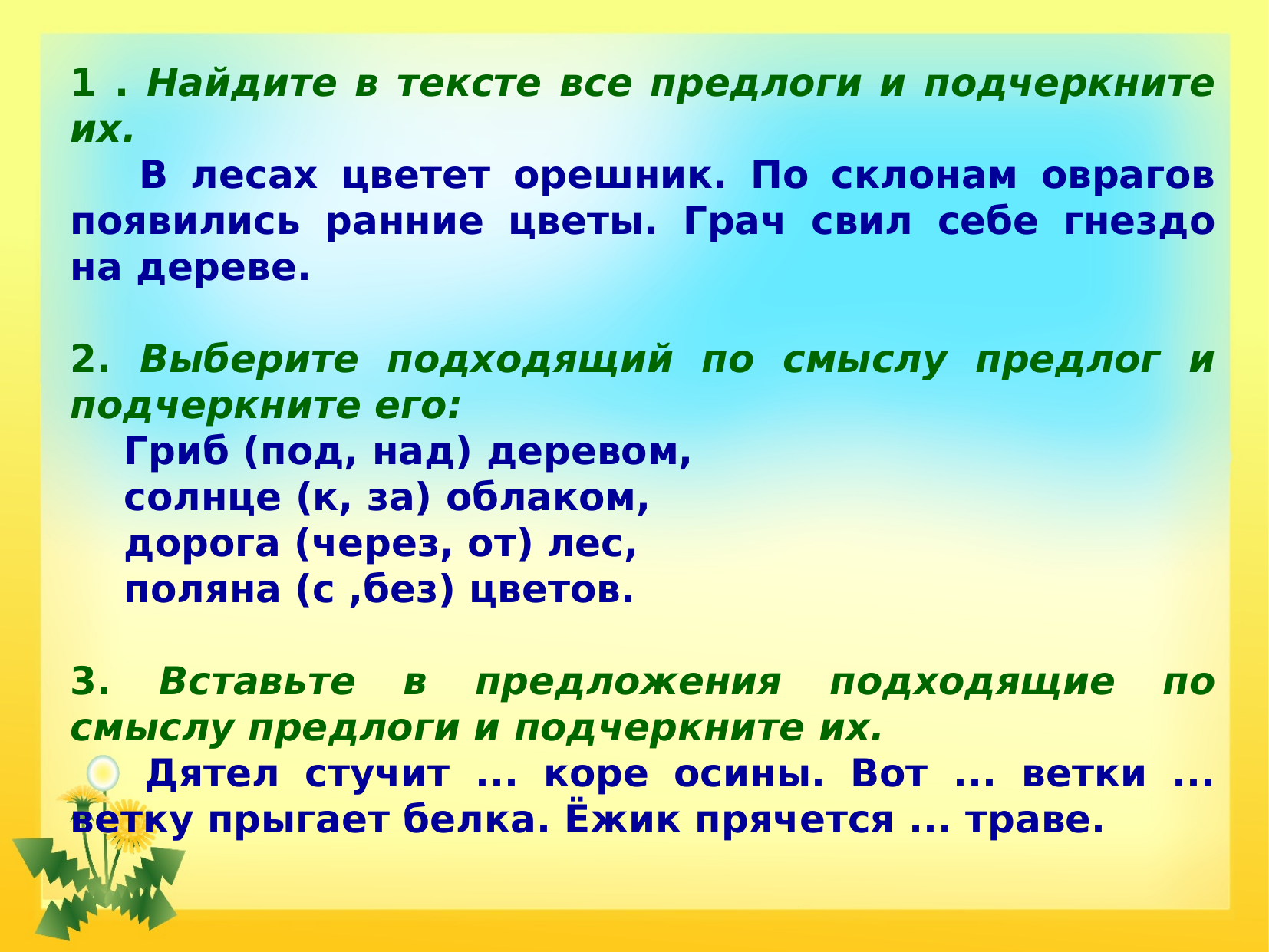

1 . Найдите в тексте все предлоги и подчеркните их.
   В лесах цветет орешник. По склонам оврагов появились ранние цветы. Грач свил себе гнездо на дереве.

2. Выберите подходящий по смыслу предлог и подчеркните его:
    Гриб (под, над) деревом,
    солнце (к, за) облаком,
    дорога (через, от) лес,
    поляна (с ,без) цветов.

3. Вставьте в предложения подходящие по смыслу предлоги и подчеркните их.
   Дятел стучит ... коре осины. Вот ... ветки ... ветку прыгает белка. Ёжик прячется ... траве.